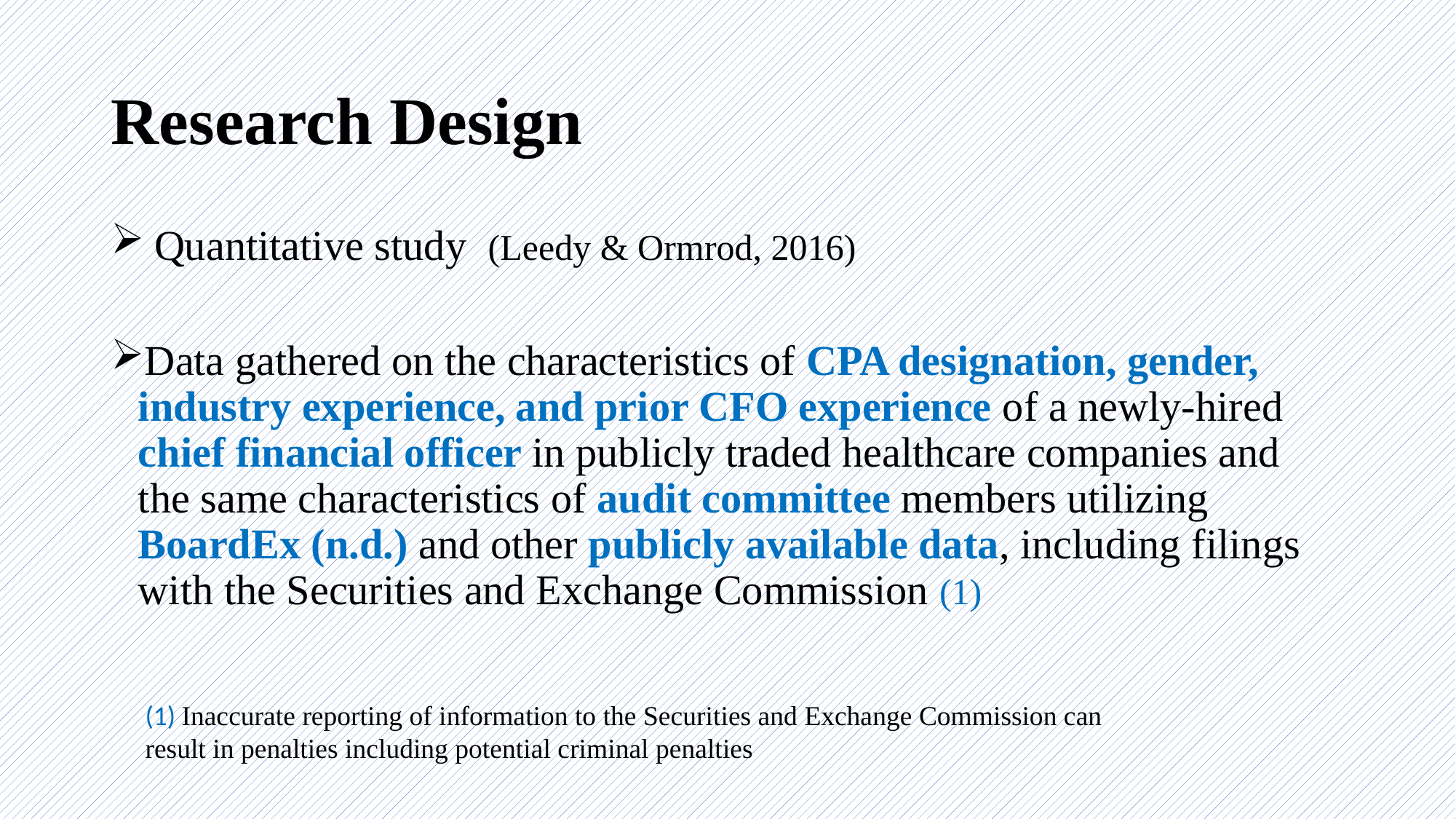

# Research Design
 Quantitative study  (Leedy & Ormrod, 2016)

Data gathered on the characteristics of CPA designation, gender, industry experience, and prior CFO experience of a newly-hired chief financial officer in publicly traded healthcare companies and the same characteristics of audit committee members utilizing BoardEx (n.d.) and other publicly available data, including filings with the Securities and Exchange Commission (1)

(1) Inaccurate reporting of information to the Securities and Exchange Commission can result in penalties including potential criminal penalties